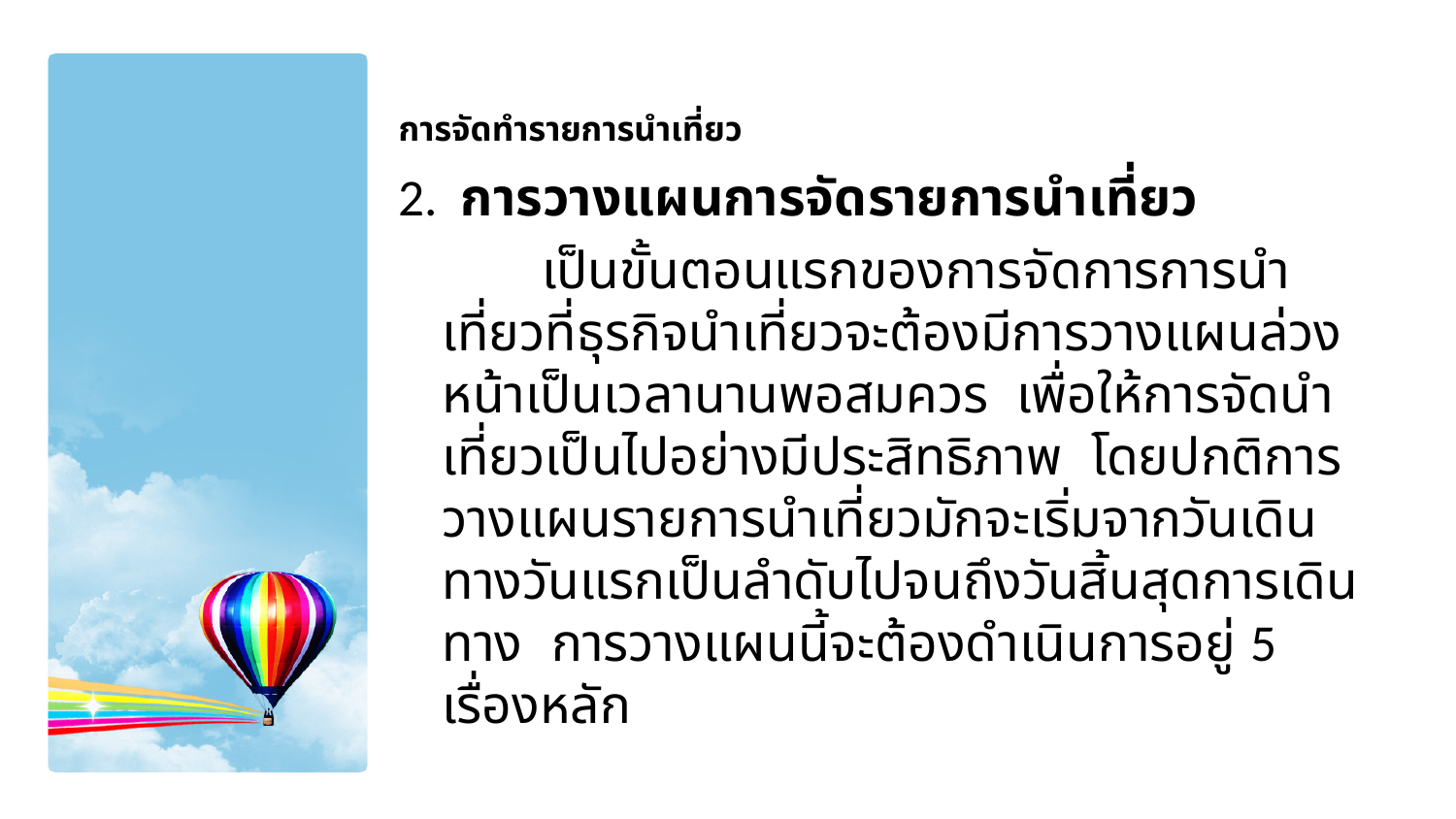

# การจัดทำรายการนำเที่ยว
2.  การวางแผนการจัดรายการนำเที่ยว
          เป็นขั้นตอนแรกของการจัดการการนำเที่ยวที่ธุรกิจนำเที่ยวจะต้องมีการวางแผนล่วงหน้าเป็นเวลานานพอสมควร  เพื่อให้การจัดนำเที่ยวเป็นไปอย่างมีประสิทธิภาพ  โดยปกติการวางแผนรายการนำเที่ยวมักจะเริ่มจากวันเดินทางวันแรกเป็นลำดับไปจนถึงวันสิ้นสุดการเดินทาง  การวางแผนนี้จะต้องดำเนินการอยู่ 5 เรื่องหลัก